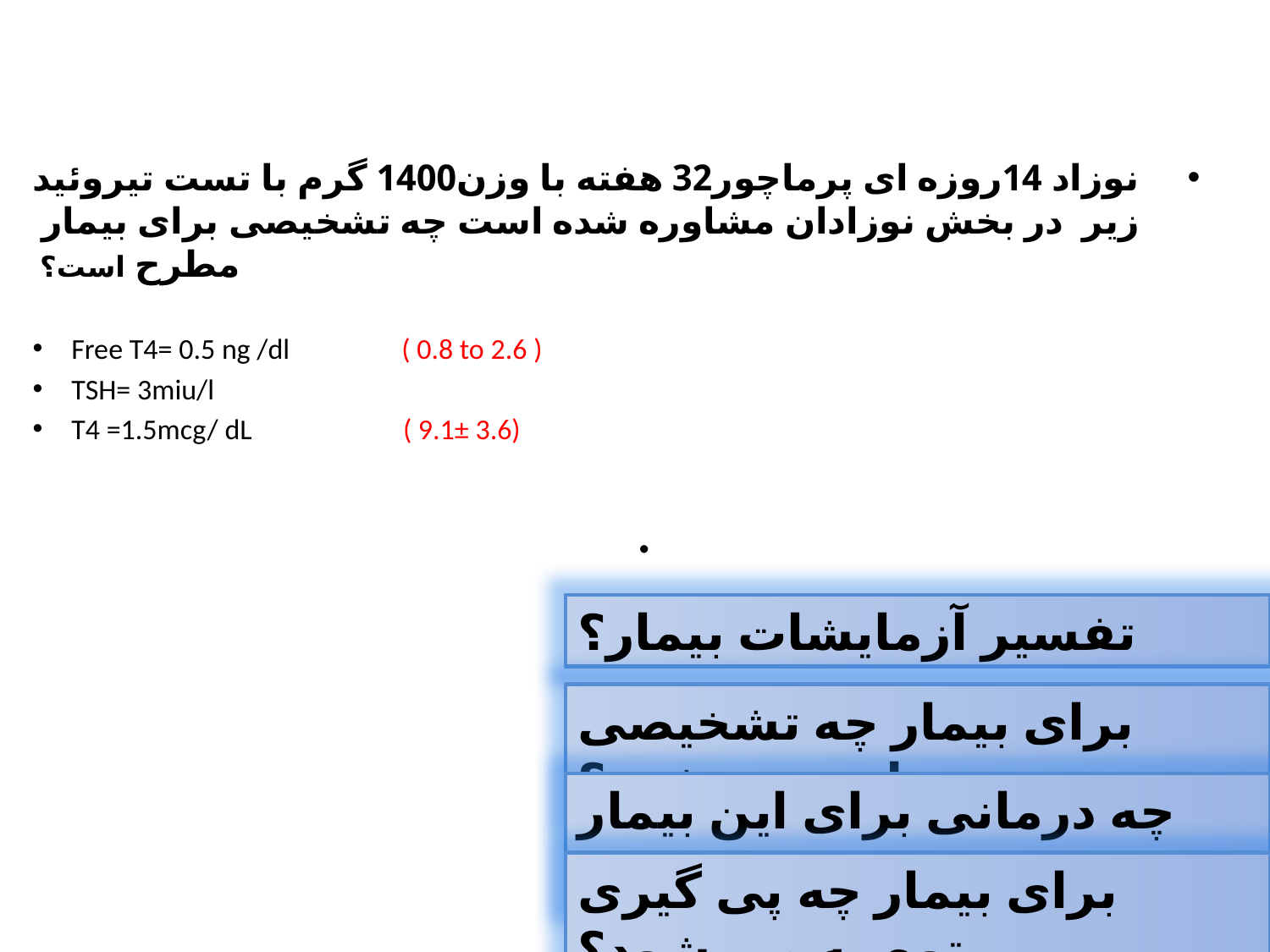

#
نوزاد 14روزه ای پرماچور32 هفته با وزن1400 گرم با تست تیروئید زیر  در بخش نوزادان مشاوره شده است چه تشخیصی برای بیمار  مطرح است؟

Free T4= 0.5 ng /dl                 ( 0.8 to 2.6 )
TSH= 3miu/l
T4 =1.5mcg/ dL                       ( 9.1± 3.6)

تفسیر آزمایشات بیمار؟
برای بیمار چه تشخیصی مطرح می شود؟
چه درمانی برای این بیمار توصیه میشود؟ ؟ کنید؟
برای بیمار چه پی گیری توصیه می شود؟